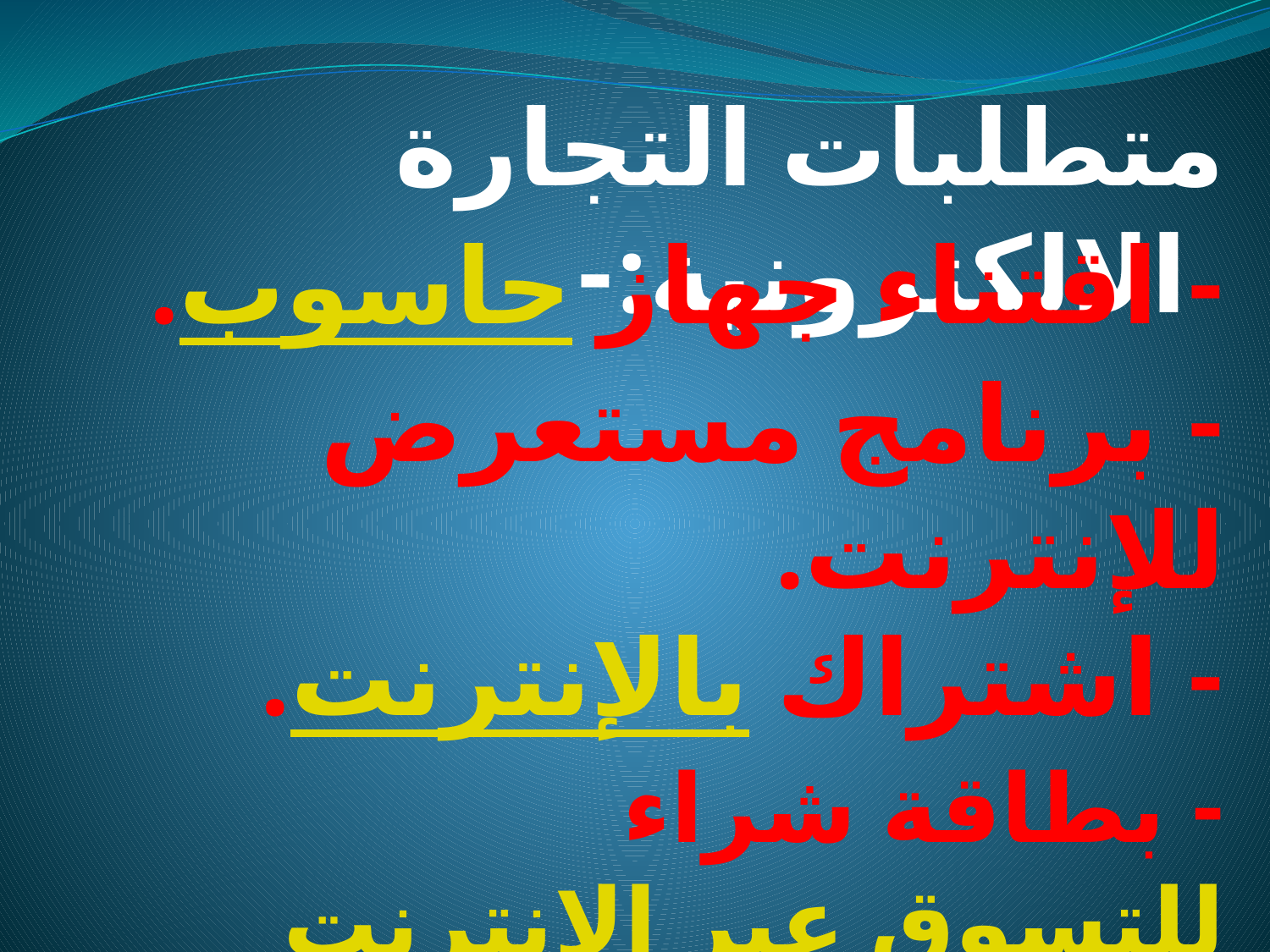

متطلبات التجارة الالكترونية:-
- اقتناء جهاز حاسوب.
- برنامج مستعرض للإنترنت.
- اشتراك بالإنترنت.
- بطاقة شراء للتسوق عبر الإنترنت